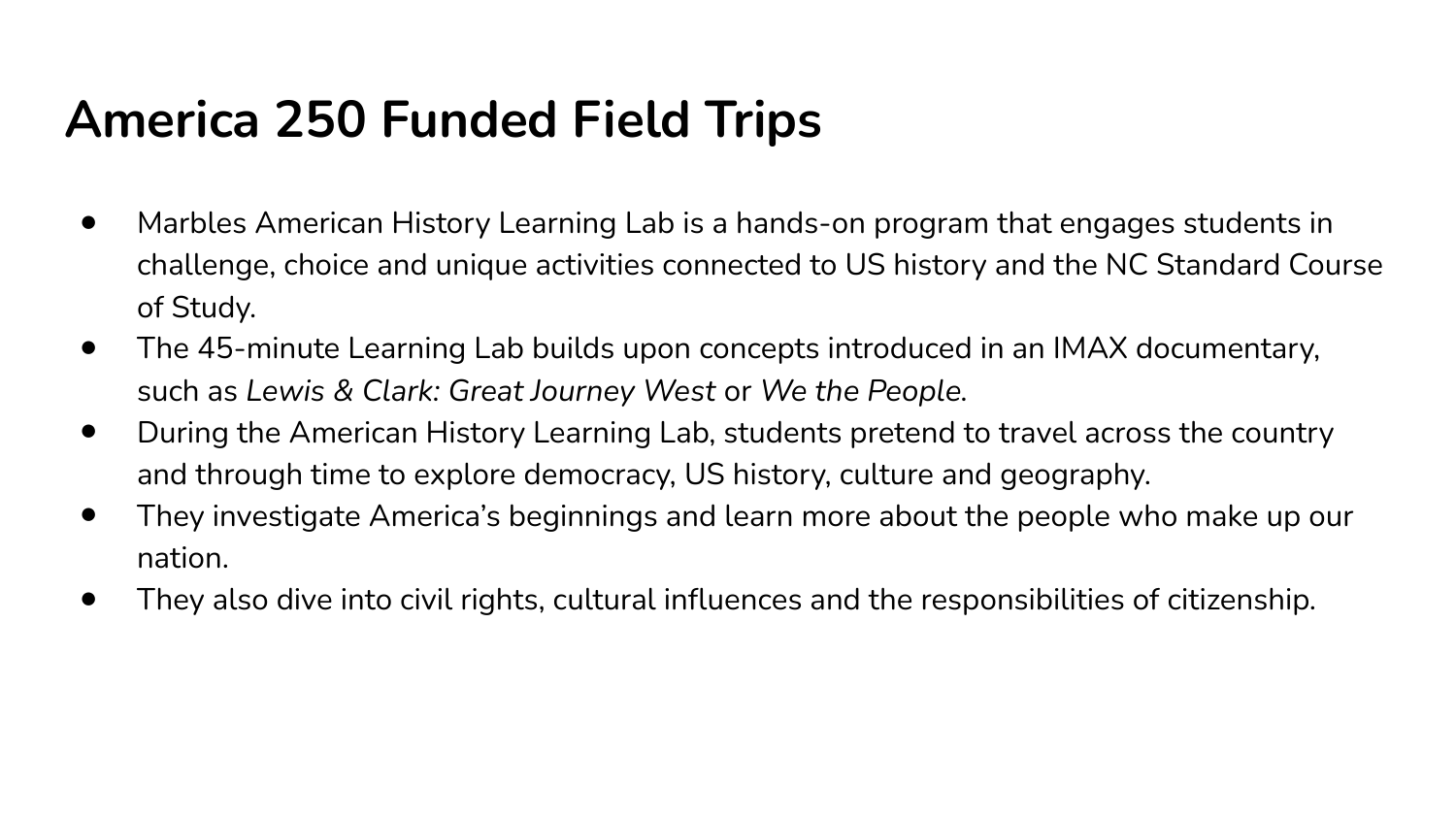

# America 250 Funded Field Trips
Marbles American History Learning Lab is a hands-on program that engages students in challenge, choice and unique activities connected to US history and the NC Standard Course of Study.
The 45-minute Learning Lab builds upon concepts introduced in an IMAX documentary, such as Lewis & Clark: Great Journey West or We the People.
During the American History Learning Lab, students pretend to travel across the country and through time to explore democracy, US history, culture and geography.
They investigate America’s beginnings and learn more about the people who make up our nation.
They also dive into civil rights, cultural influences and the responsibilities of citizenship.